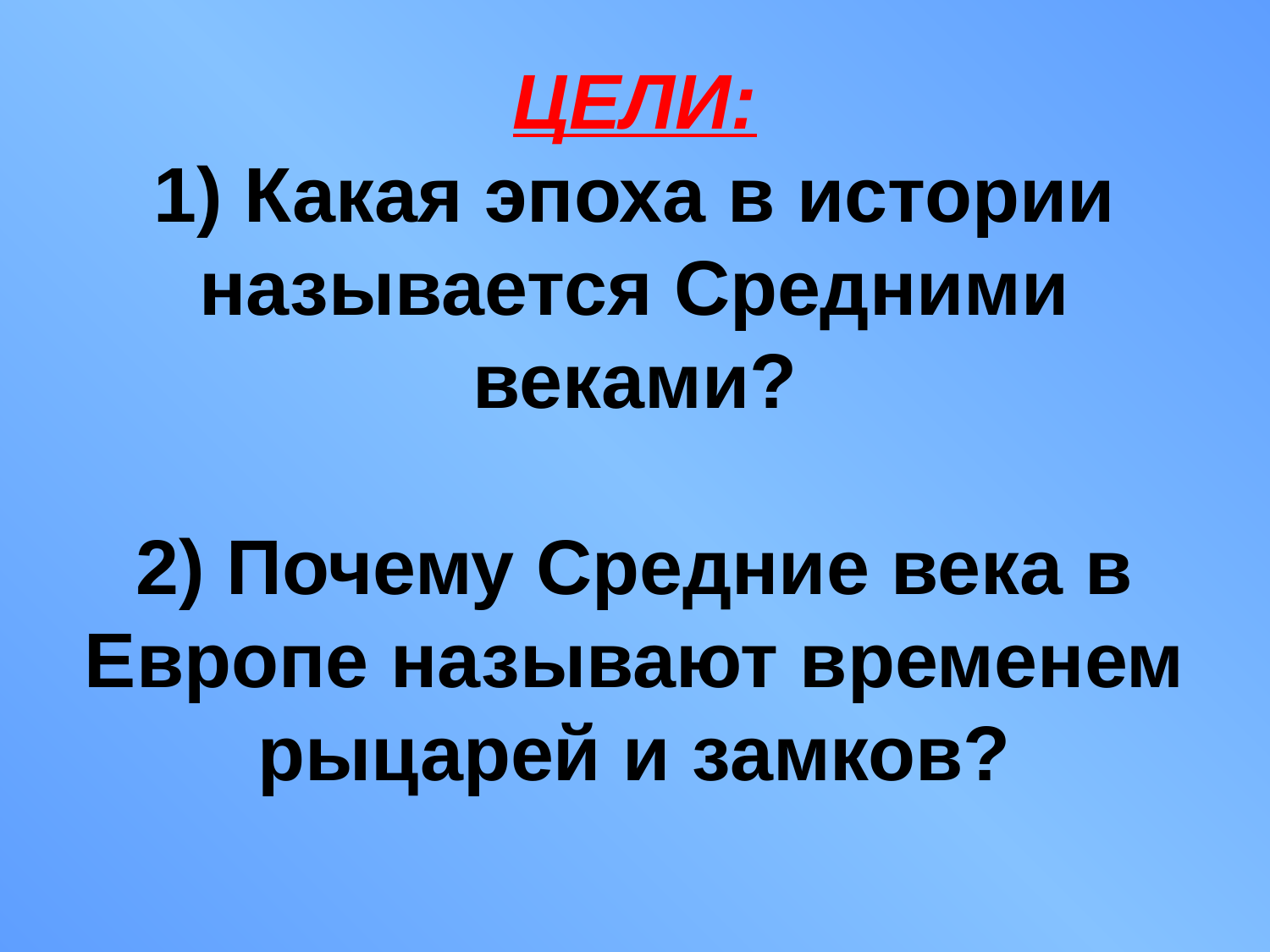

# ЦЕЛИ: 1) Какая эпоха в истории называется Средними веками?   2) Почему Средние века в Европе называют временем рыцарей и замков?